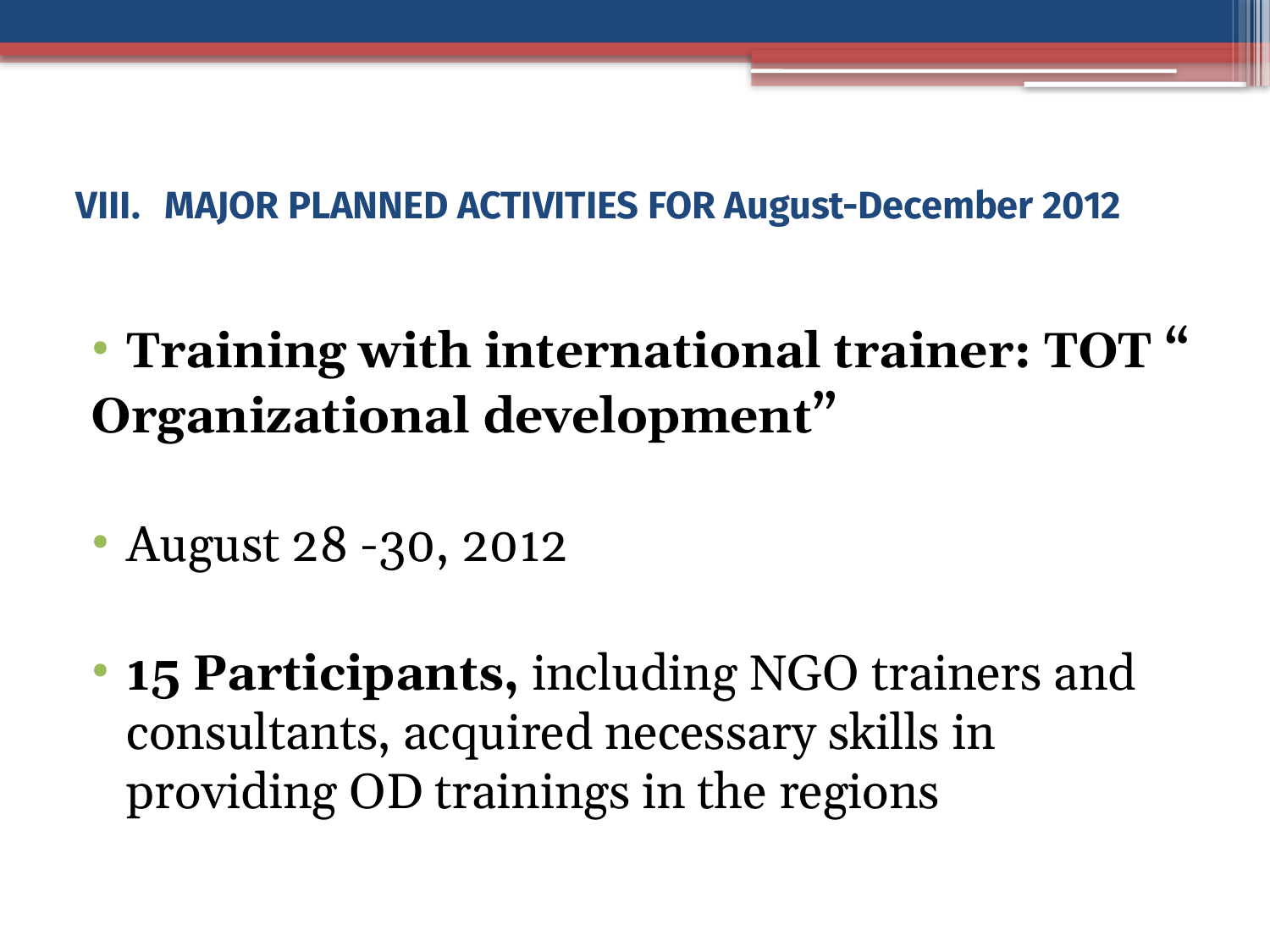

# VIII.	MAJOR PLANNED ACTIVITIES FOR August-December 2012
Training with international trainer: TOT “
Organizational development”

August 28 -30, 2012

15 Participants, including NGO trainers and consultants, acquired necessary skills in providing OD trainings in the regions